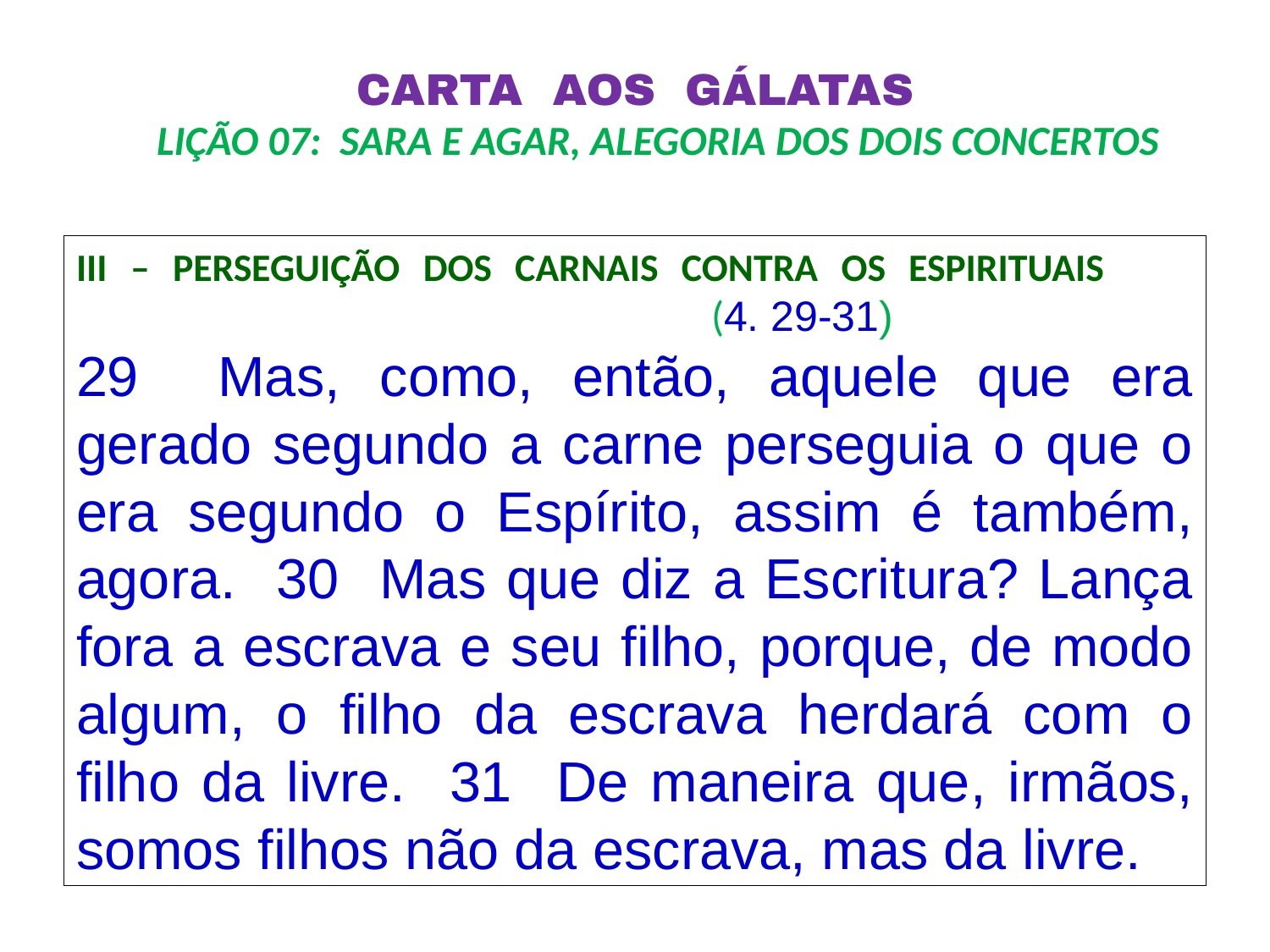

# CARTA  AOS  GÁLATAS LIÇÃO 07:  SARA E AGAR, ALEGORIA DOS DOIS CONCERTOS
III – PERSEGUIÇÃO DOS CARNAIS CONTRA OS ESPIRITUAIS			      			(4. 29-31)
29  Mas, como, então, aquele que era gerado segundo a carne perseguia o que o era segundo o Espírito, assim é também, agora.  30  Mas que diz a Escritura? Lança fora a escrava e seu filho, porque, de modo algum, o filho da escrava herdará com o filho da livre.  31  De maneira que, irmãos, somos filhos não da escrava, mas da livre.